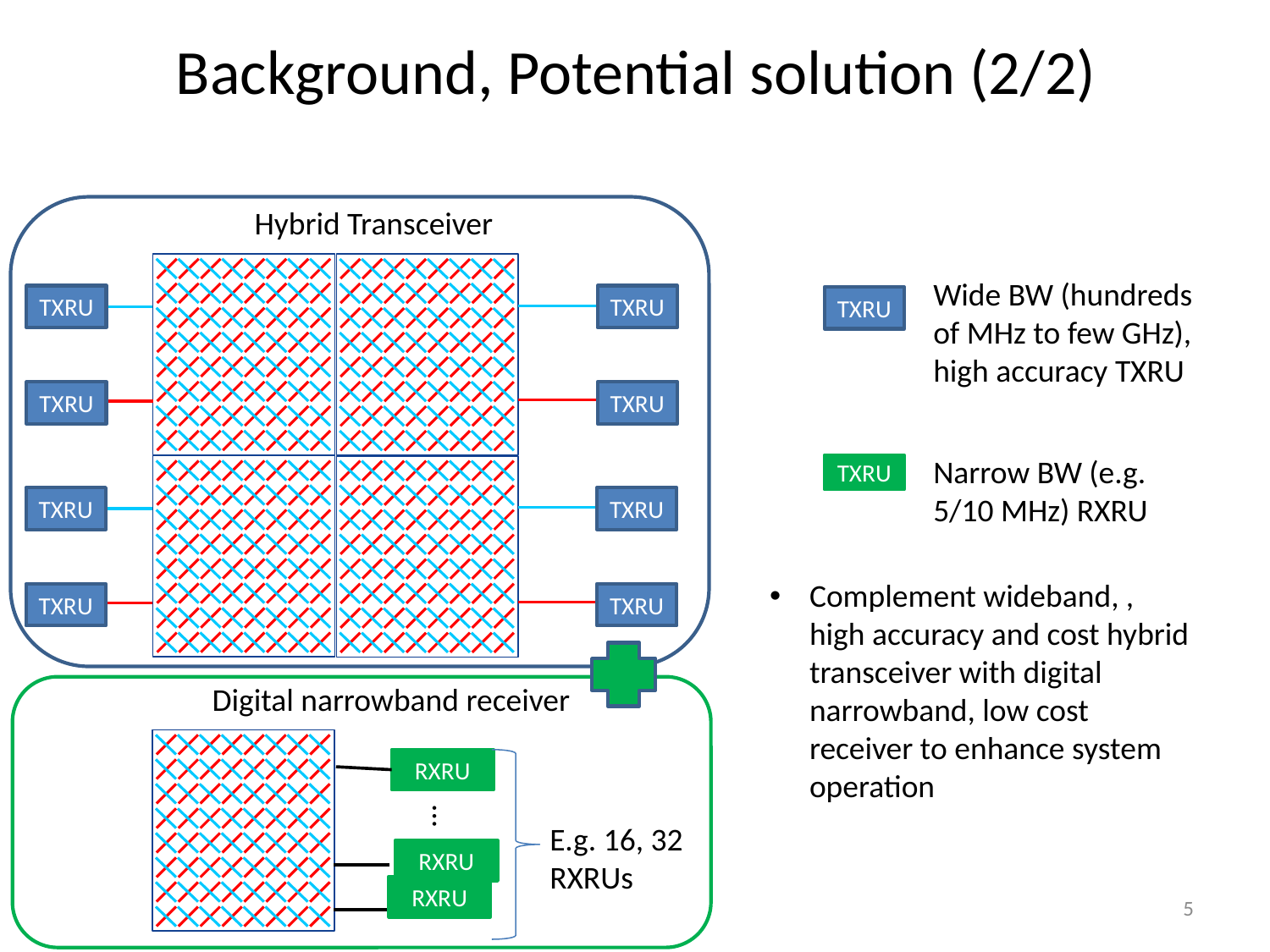

# Background, Potential solution (2/2)

Hybrid Transceiver

Wide BW (hundreds of MHz to few GHz), high accuracy TXRU
TXRU
TXRU
TXRU
TXRU
TXRU
Narrow BW (e.g. 5/10 MHz) RXRU
TXRU

TXRU
TXRU
Complement wideband, , high accuracy and cost hybrid transceiver with digital narrowband, low cost receiver to enhance system operation
TXRU
TXRU

Digital narrowband receiver

RXRU

…
E.g. 16, 32 RXRUs
RXRU
RXRU
5